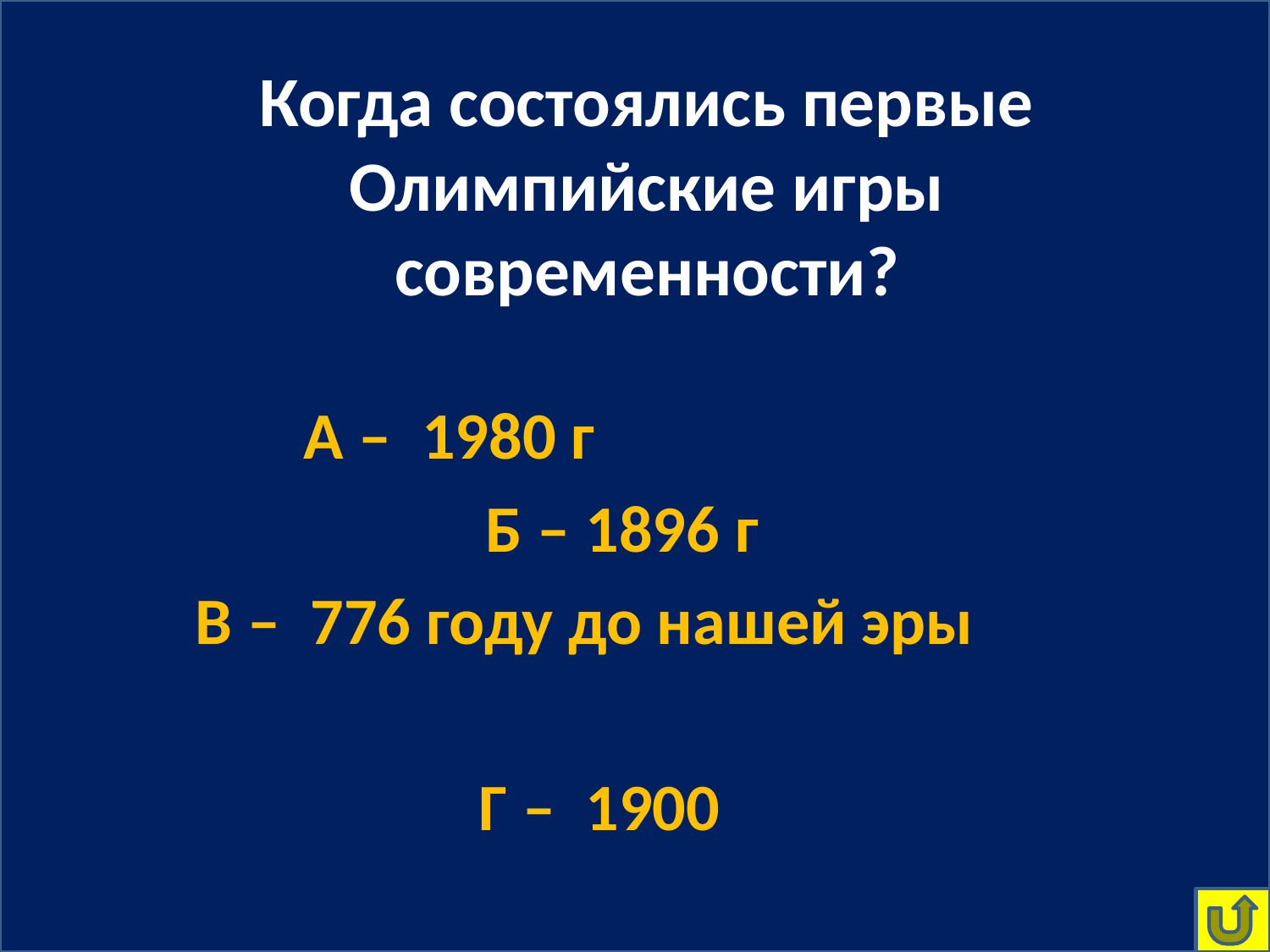

# Когда состоялись первые Олимпийские игры современности?
А –  1980 г
  Б – 1896 г
В –  776 году до нашей эры

Г –  1900